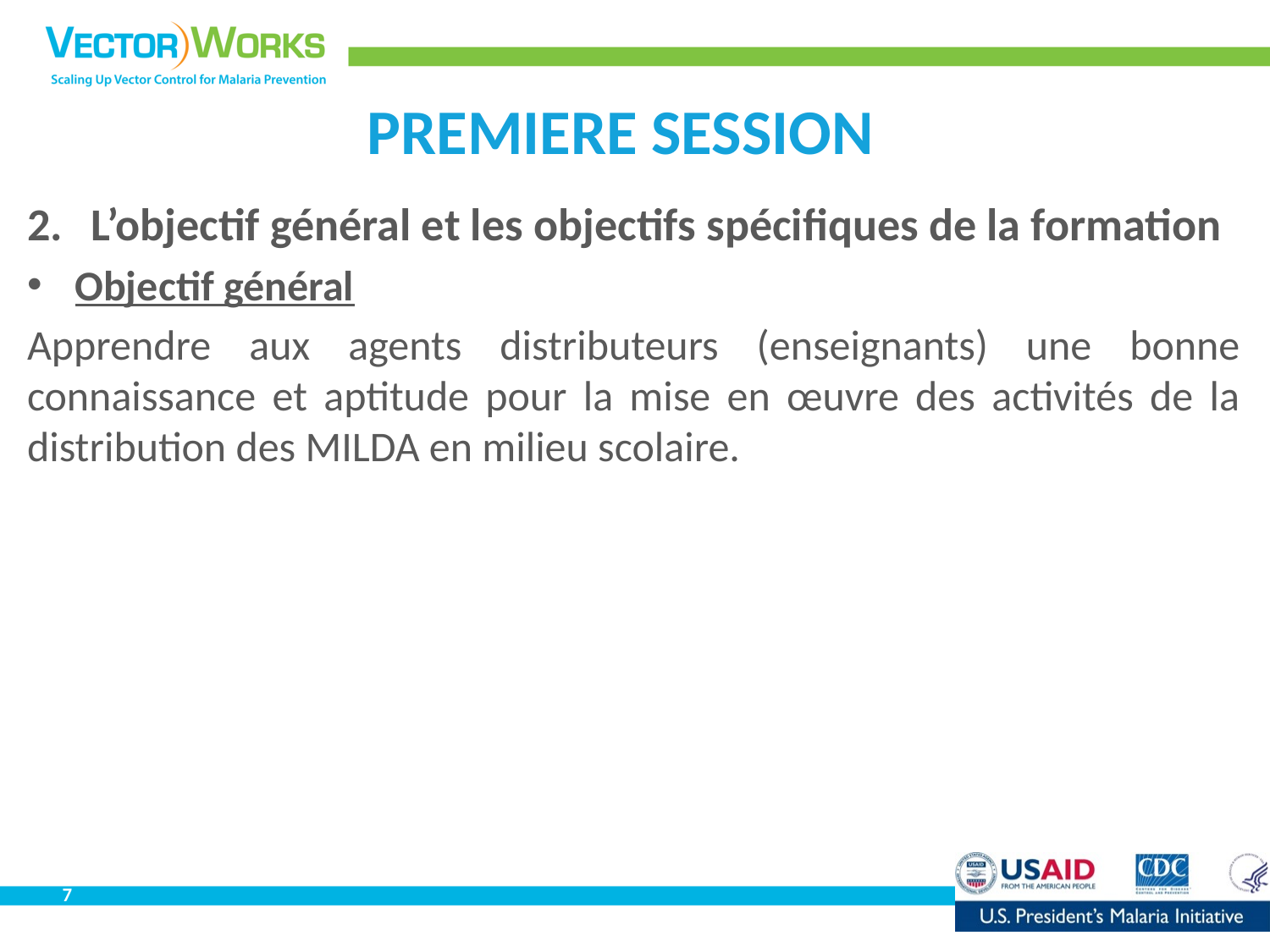

# PREMIERE SESSION
L’objectif général et les objectifs spécifiques de la formation
Objectif général
Apprendre aux agents distributeurs (enseignants) une bonne connaissance et aptitude pour la mise en œuvre des activités de la distribution des MILDA en milieu scolaire.

7